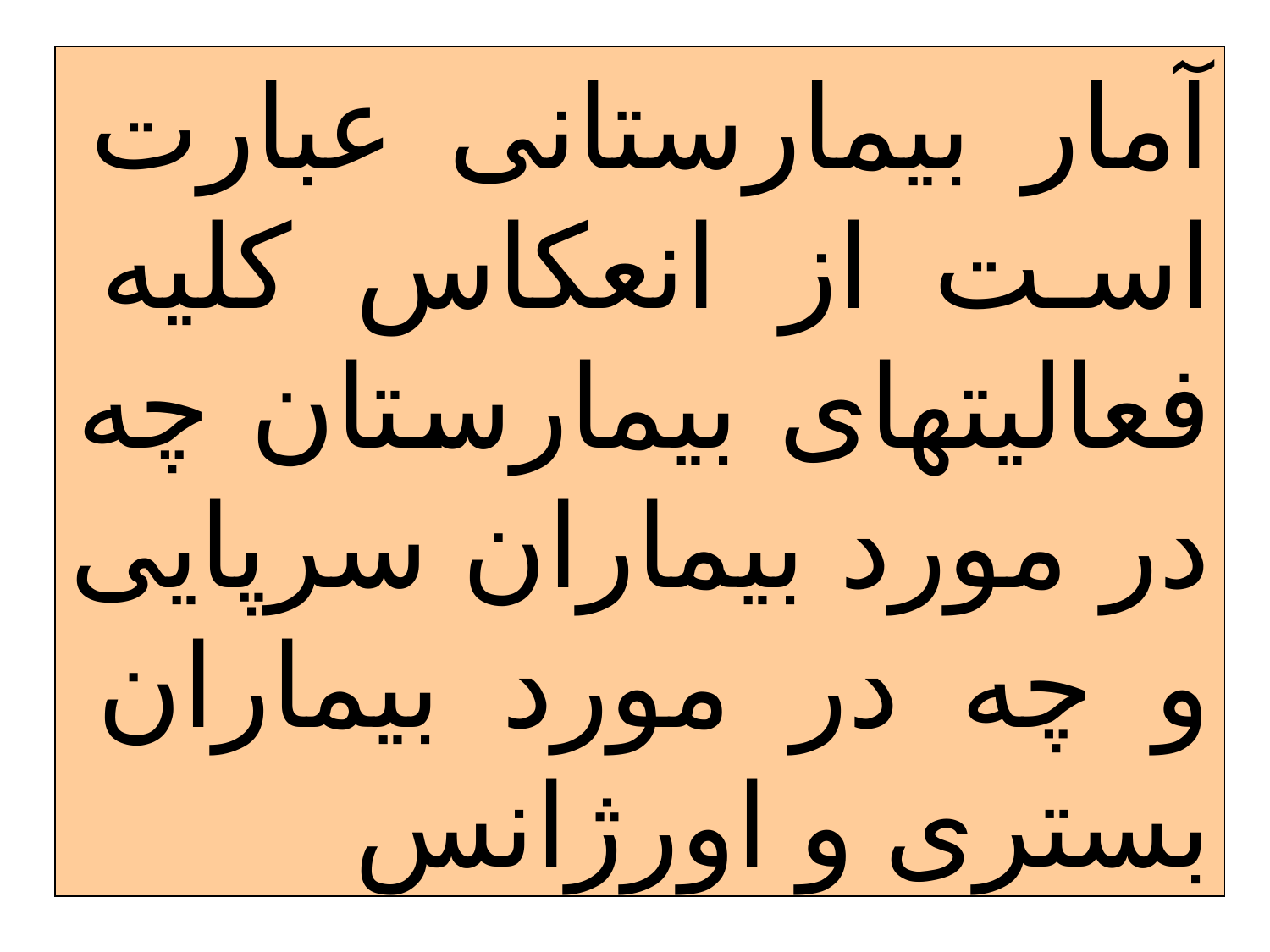

آمار بیمارستانی عبارت است از انعکاس کلیه فعالیتهای بیمارستان چه در مورد بیماران سرپایی و چه در مورد بیماران بستری و اورژانس